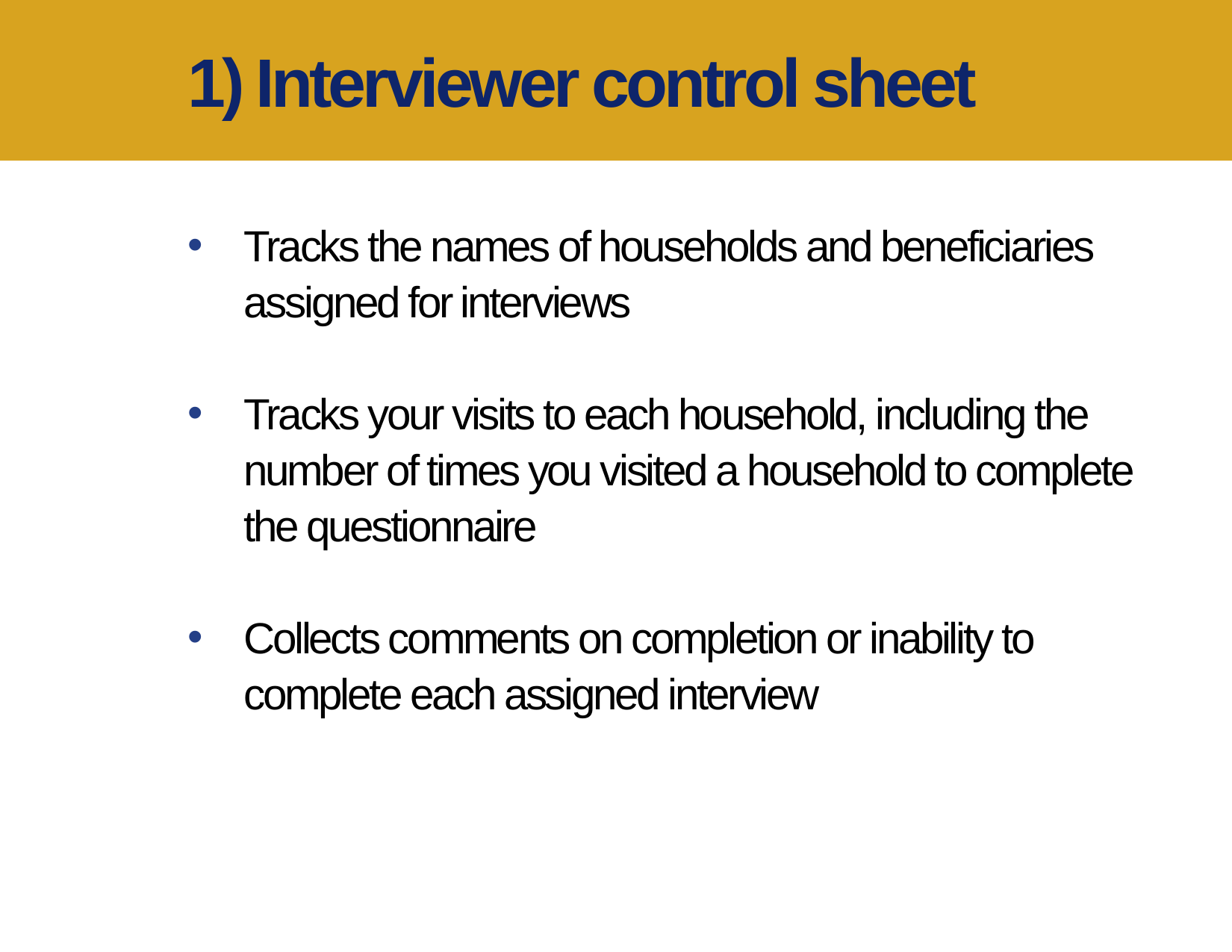

1) Interviewer control sheet
Tracks the names of households and beneficiaries assigned for interviews

Tracks your visits to each household, including the number of times you visited a household to complete the questionnaire

Collects comments on completion or inability to complete each assigned interview